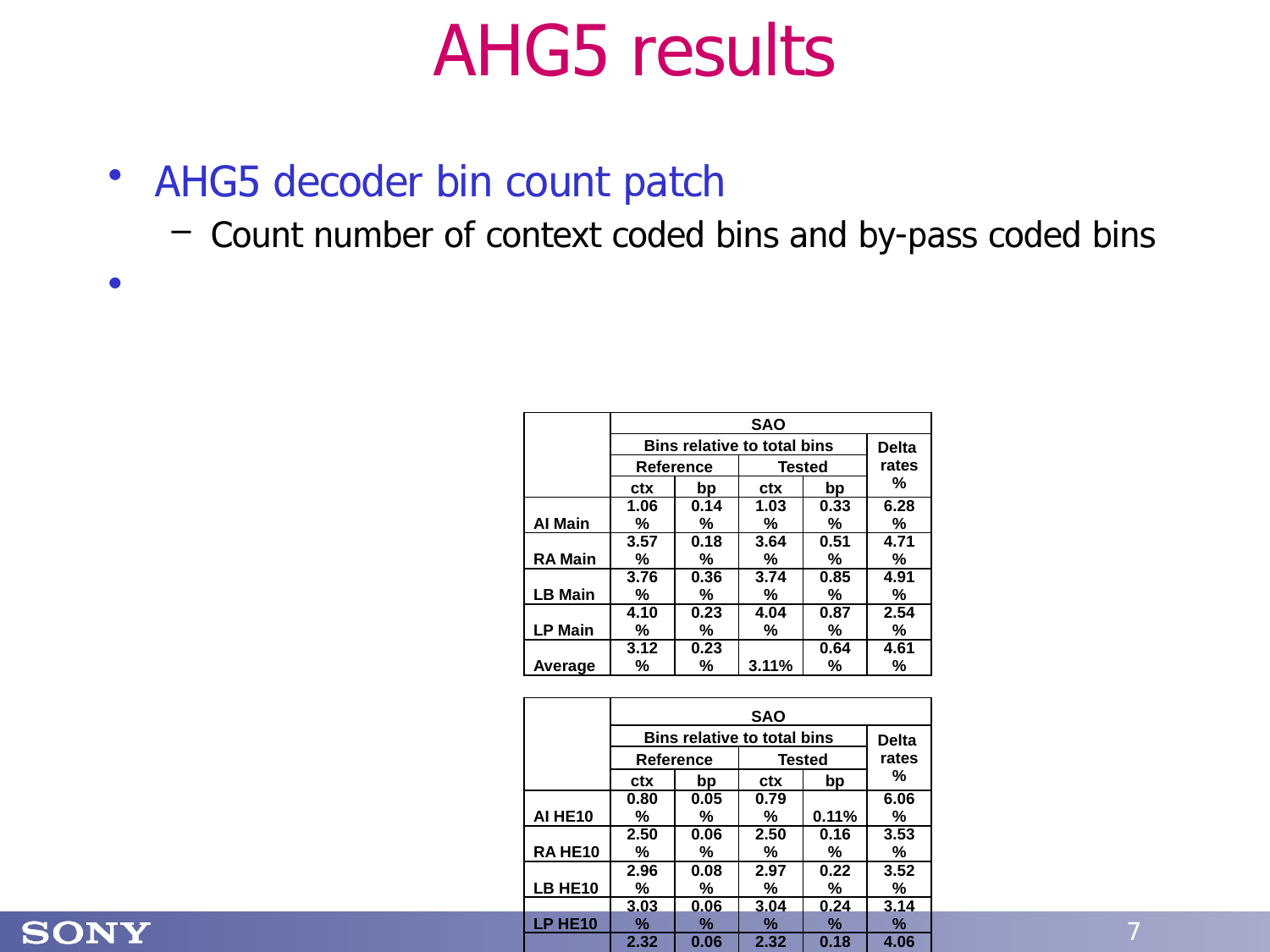

# AHG5 results
AHG5 decoder bin count patch
Count number of context coded bins and by-pass coded bins

|  | SAO |  |  |  |  |
| --- | --- | --- | --- | --- | --- |
|  | Bins relative to total bins |  |  |  | Delta rates % |
|  | Reference |  | Tested |  |  |
|  | ctx | bp | ctx | bp |  |
| AI Main | 1.06% | 0.14% | 1.03% | 0.33% | 6.28% |
| RA Main | 3.57% | 0.18% | 3.64% | 0.51% | 4.71% |
| LB Main | 3.76% | 0.36% | 3.74% | 0.85% | 4.91% |
| LP Main | 4.10% | 0.23% | 4.04% | 0.87% | 2.54% |
| Average | 3.12% | 0.23% | 3.11% | 0.64% | 4.61% |
|  |  |  |  |  |  |
|  | SAO |  |  |  |  |
|  | Bins relative to total bins |  |  |  | Delta rates % |
|  | Reference |  | Tested |  |  |
|  | ctx | bp | ctx | bp |  |
| AI HE10 | 0.80% | 0.05% | 0.79% | 0.11% | 6.06% |
| RA HE10 | 2.50% | 0.06% | 2.50% | 0.16% | 3.53% |
| LB HE10 | 2.96% | 0.08% | 2.97% | 0.22% | 3.52% |
| LP HE10 | 3.03% | 0.06% | 3.04% | 0.24% | 3.14% |
| Average | 2.32% | 0.06% | 2.32% | 0.18% | 4.06% |
7